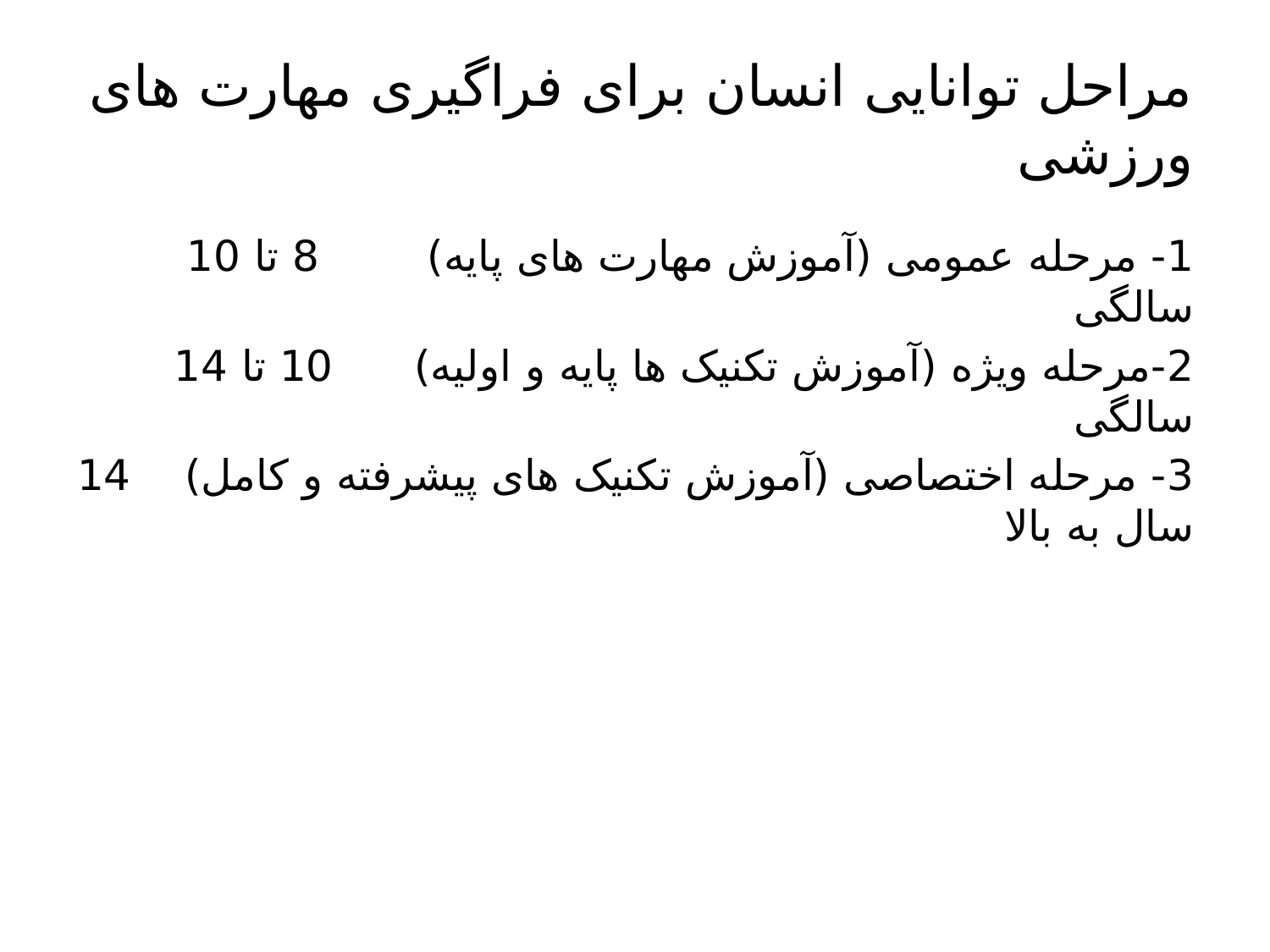

# مراحل توانایی انسان برای فراگیری مهارت های ورزشی
1- مرحله عمومی (آموزش مهارت های پایه)        8 تا 10 سالگی
2-مرحله ویژه (آموزش تکنیک ها پایه و اولیه)      10 تا 14 سالگی
3- مرحله اختصاصی (آموزش تکنیک های پیشرفته و کامل)    14 سال به بالا